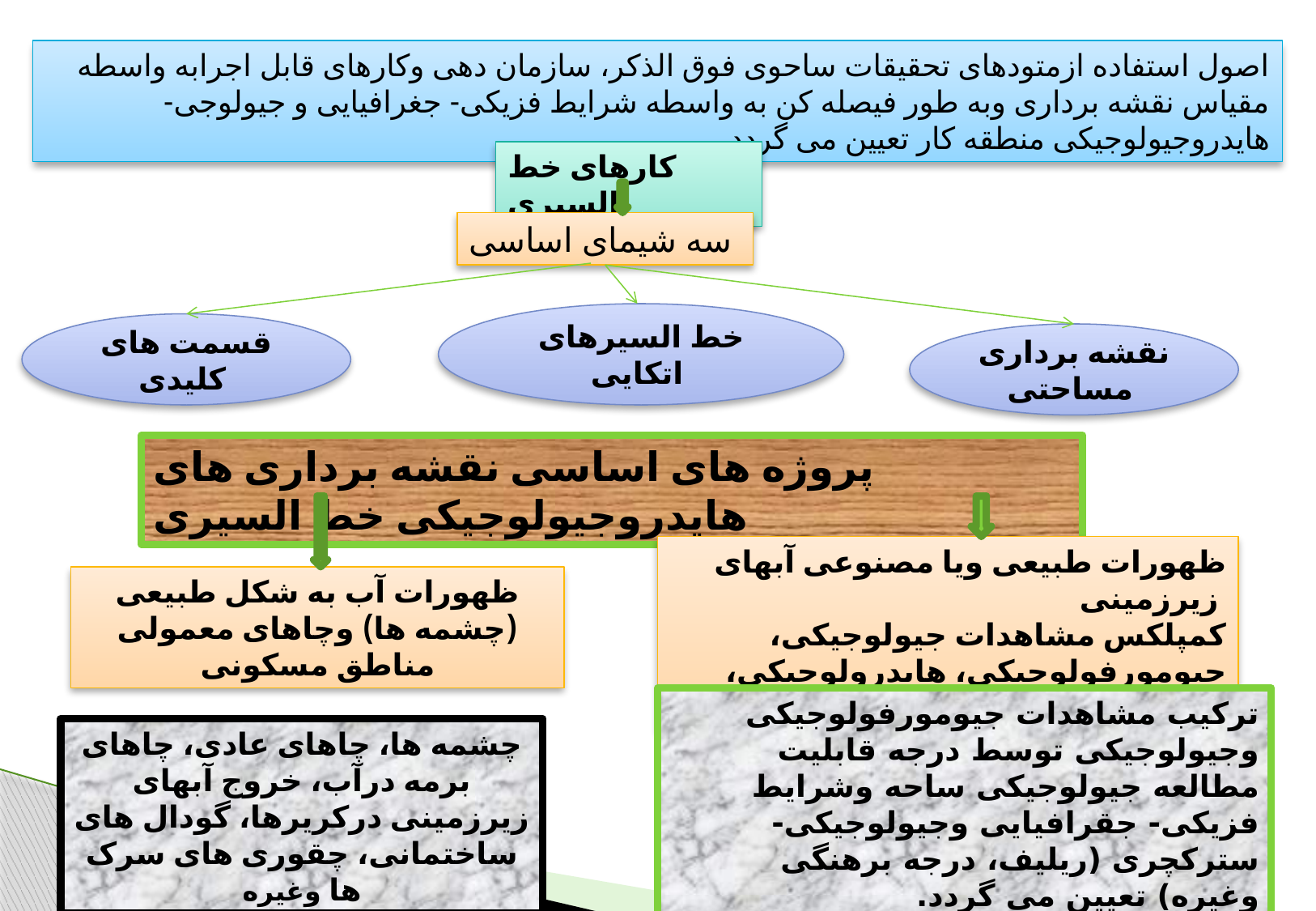

اصول استفاده ازمتودهای تحقیقات ساحوی فوق الذکر، سازمان دهی وکارهای قابل اجرابه واسطه مقیاس نقشه برداری وبه طور فیصله کن به واسطه شرایط فزیکی- جغرافیایی و جیولوجی- هایدروجیولوجیکی منطقه کار تعیین می گردد.
کارهای خط السیری

سه شیمای اساسی
خط السیرهای اتکایی
قسمت های کلیدی
نقشه برداری مساحتی
پروژه های اساسی نقشه برداری های هایدروجیولوجیکی خط السیری

ظهورات طبیعی ویا مصنوعی آبهای زیرزمینی
کمپلکس مشاهدات جیولوجیکی، جیومورفولوجیکی، هایدرولوجیکی، جیوبوتونیکی
ظهورات آب به شکل طبیعی (چشمه ها) وچاهای معمولی مناطق مسکونی
ترکیب مشاهدات جیومورفولوجیکی وجیولوجیکی توسط درجه قابلیت مطالعه جیولوجیکی ساحه وشرایط فزیکی- جقرافیایی وجیولوجیکی-سترکچری (ریلیف، درجه برهنگی وغیره) تعیین می گردد.
چشمه ها، چاهای عادی، چاهای برمه درآب، خروج آبهای زیرزمینی درکریرها، گودال های ساختمانی، چقوری های سرک ها وغیره
5/15/13